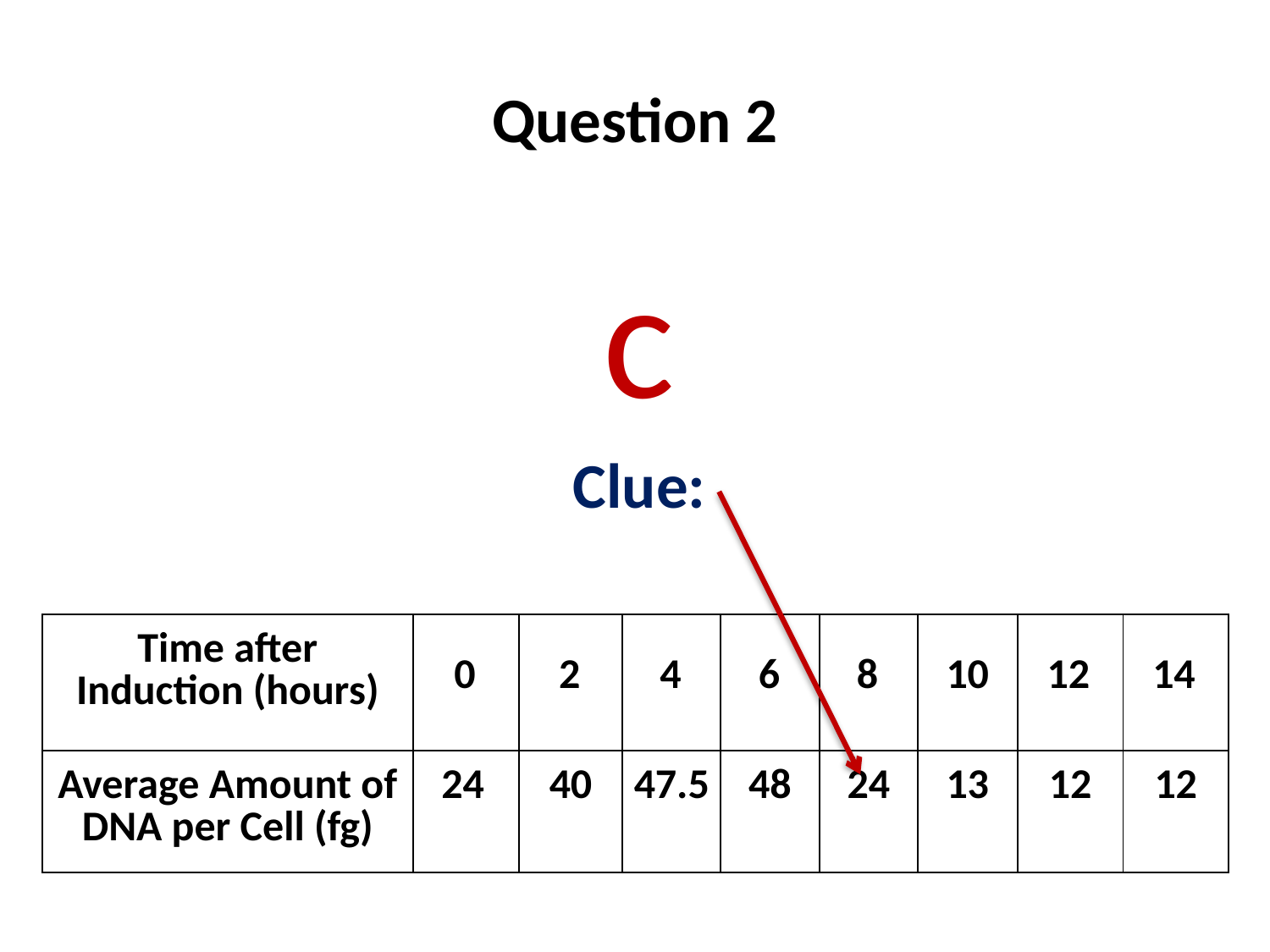

# Question 2
c
Clue:

| Time after Induction (hours) | 0 | 2 | 4 | 6 | 8 | 10 | 12 | 14 |
| --- | --- | --- | --- | --- | --- | --- | --- | --- |
| Average Amount of DNA per Cell (fg) | 24 | 40 | 47.5 | 48 | 24 | 13 | 12 | 12 |